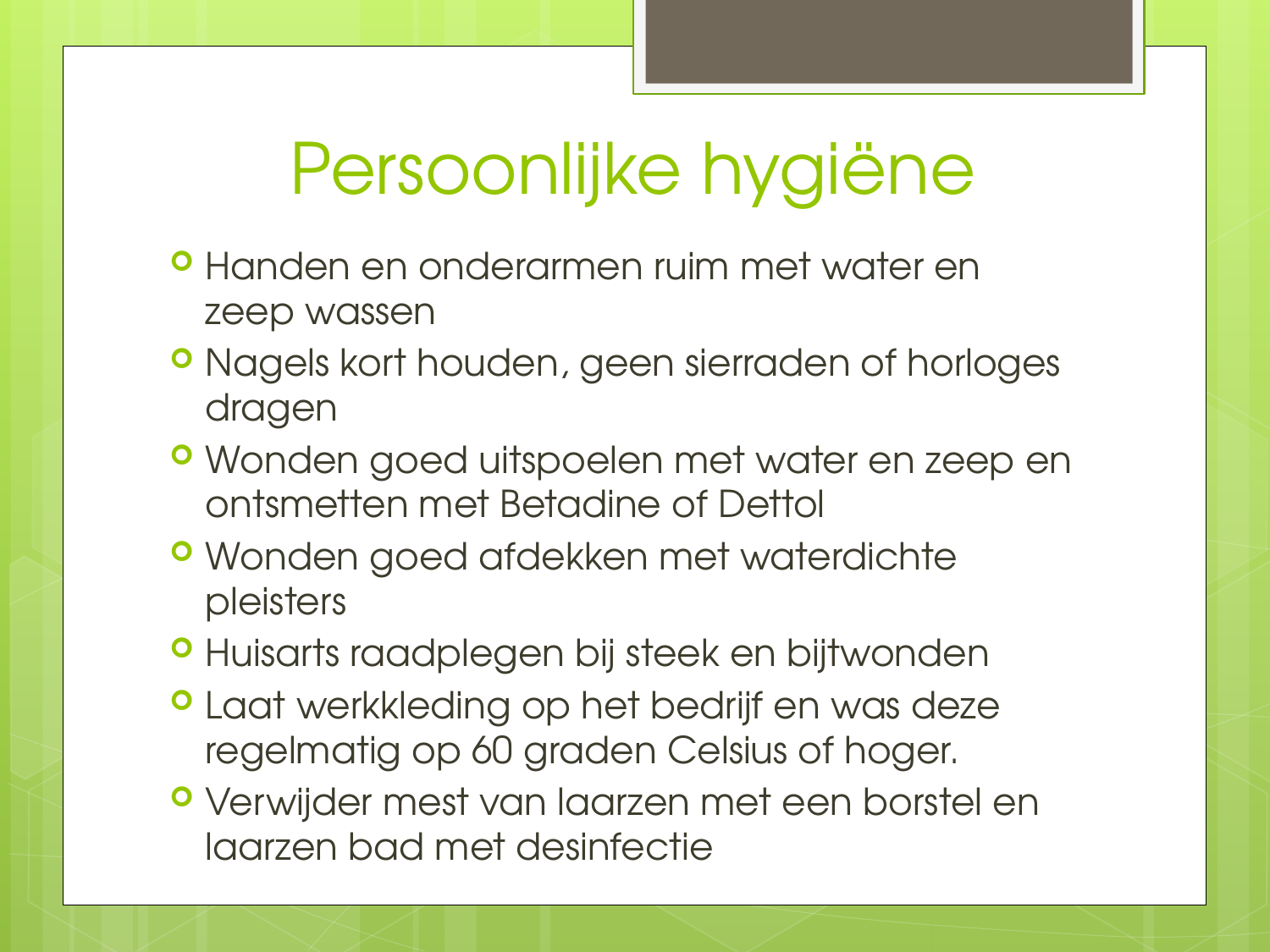

# Persoonlijke hygiëne
Handen en onderarmen ruim met water en zeep wassen
Nagels kort houden, geen sierraden of horloges dragen
Wonden goed uitspoelen met water en zeep en ontsmetten met Betadine of Dettol
Wonden goed afdekken met waterdichte pleisters
Huisarts raadplegen bij steek en bijtwonden
Laat werkkleding op het bedrijf en was deze regelmatig op 60 graden Celsius of hoger.
Verwijder mest van laarzen met een borstel en laarzen bad met desinfectie